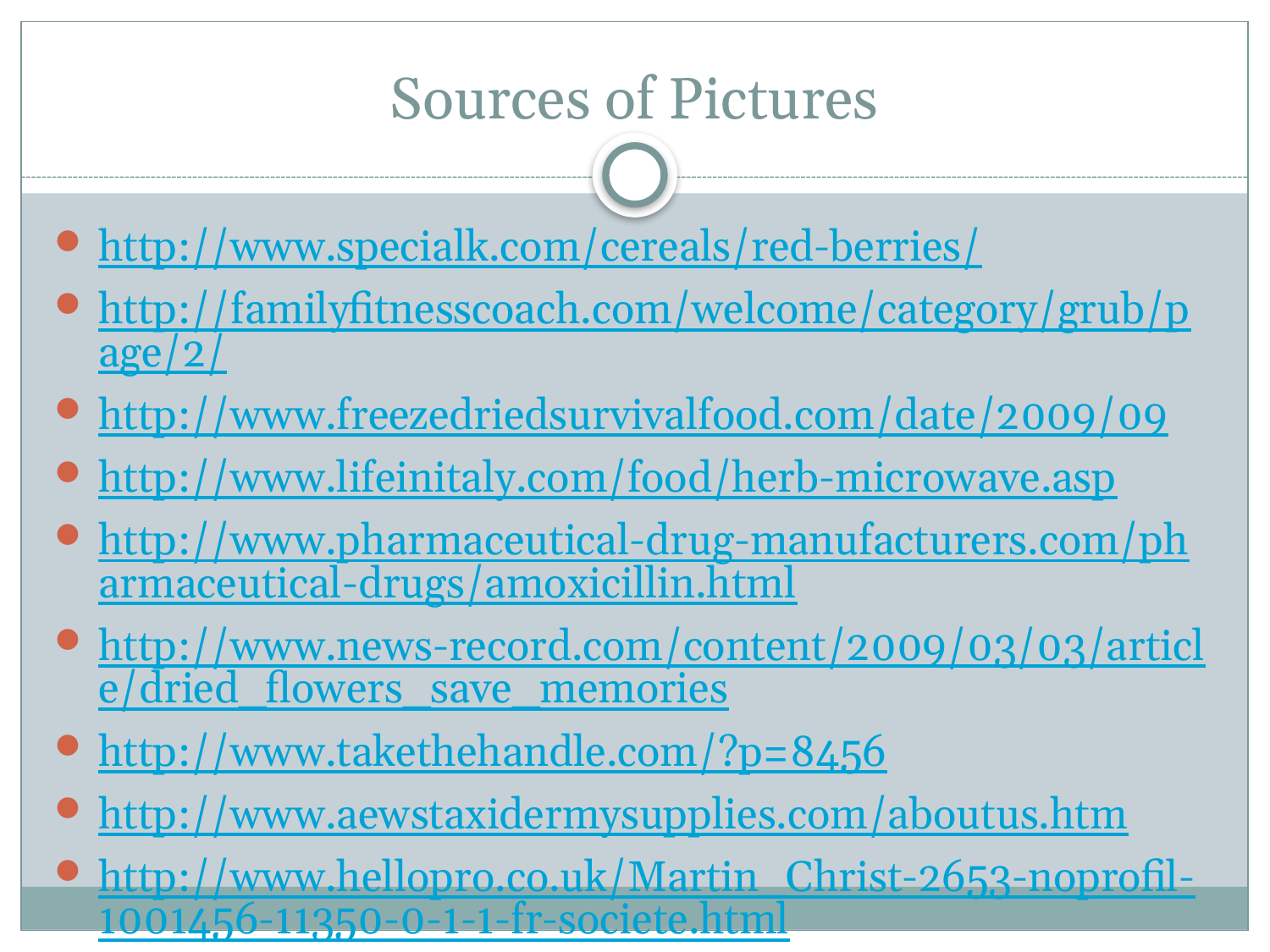

# Sources of Pictures
http://www.specialk.com/cereals/red-berries/
http://familyfitnesscoach.com/welcome/category/grub/page/2/
http://www.freezedriedsurvivalfood.com/date/2009/09
http://www.lifeinitaly.com/food/herb-microwave.asp
http://www.pharmaceutical-drug-manufacturers.com/pharmaceutical-drugs/amoxicillin.html
http://www.news-record.com/content/2009/03/03/article/dried_flowers_save_memories
http://www.takethehandle.com/?p=8456
http://www.aewstaxidermysupplies.com/aboutus.htm
http://www.hellopro.co.uk/Martin_Christ-2653-noprofil-1001456-11350-0-1-1-fr-societe.html
http://www.caslab.com/Sediment-Testing/